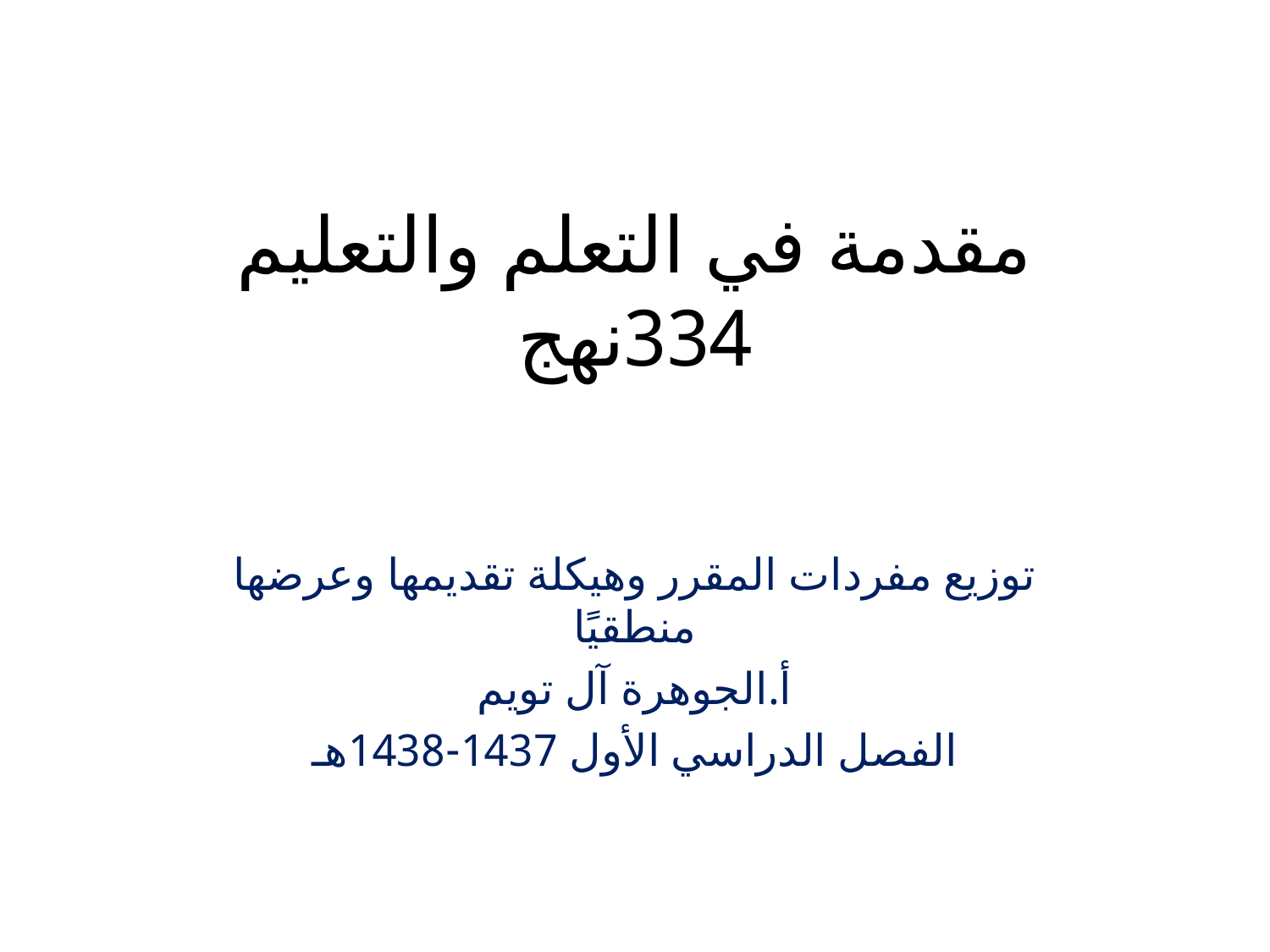

# مقدمة في التعلم والتعليم 334نهج
توزيع مفردات المقرر وهيكلة تقديمها وعرضها منطقيًا
أ.الجوهرة آل تويم
الفصل الدراسي الأول 1437-1438هـ